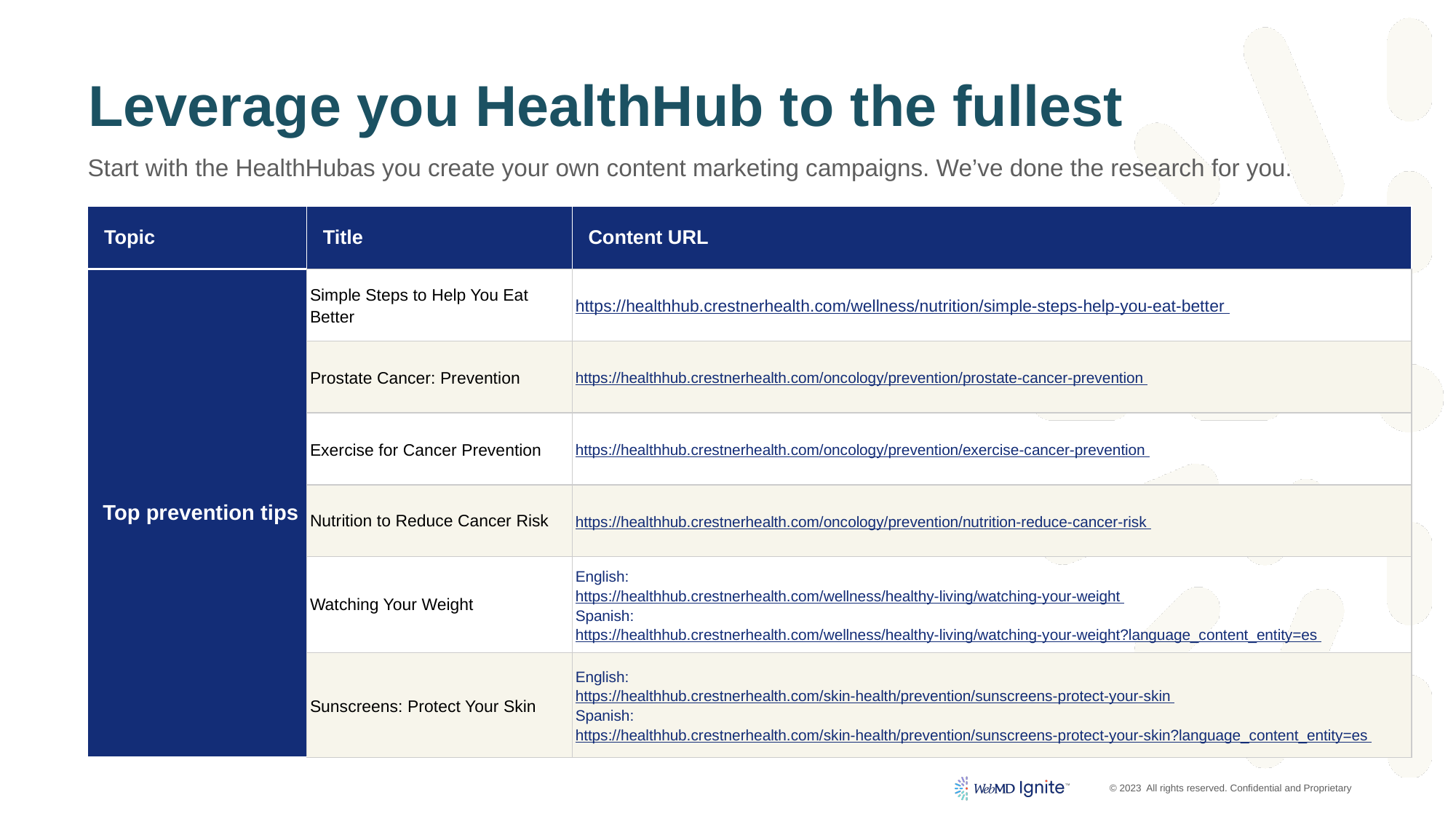

# Leverage you HealthHub to the fullest
Start with the HealthHubas you create your own content marketing campaigns. We’ve done the research for you.
| Topic | Title | Content URL |
| --- | --- | --- |
| Top prevention tips | Simple Steps to Help You Eat Better | https://healthhub.crestnerhealth.com/wellness/nutrition/simple-steps-help-you-eat-better |
|  | Prostate Cancer: Prevention | https://healthhub.crestnerhealth.com/oncology/prevention/prostate-cancer-prevention |
|  | Exercise for Cancer Prevention | https://healthhub.crestnerhealth.com/oncology/prevention/exercise-cancer-prevention |
|  | Nutrition to Reduce Cancer Risk | https://healthhub.crestnerhealth.com/oncology/prevention/nutrition-reduce-cancer-risk |
|  | Watching Your Weight | English: https://healthhub.crestnerhealth.com/wellness/healthy-living/watching-your-weight Spanish: https://healthhub.crestnerhealth.com/wellness/healthy-living/watching-your-weight?language\_content\_entity=es |
|  | Sunscreens: Protect Your Skin | English: https://healthhub.crestnerhealth.com/skin-health/prevention/sunscreens-protect-your-skin Spanish: https://healthhub.crestnerhealth.com/skin-health/prevention/sunscreens-protect-your-skin?language\_content\_entity=es |